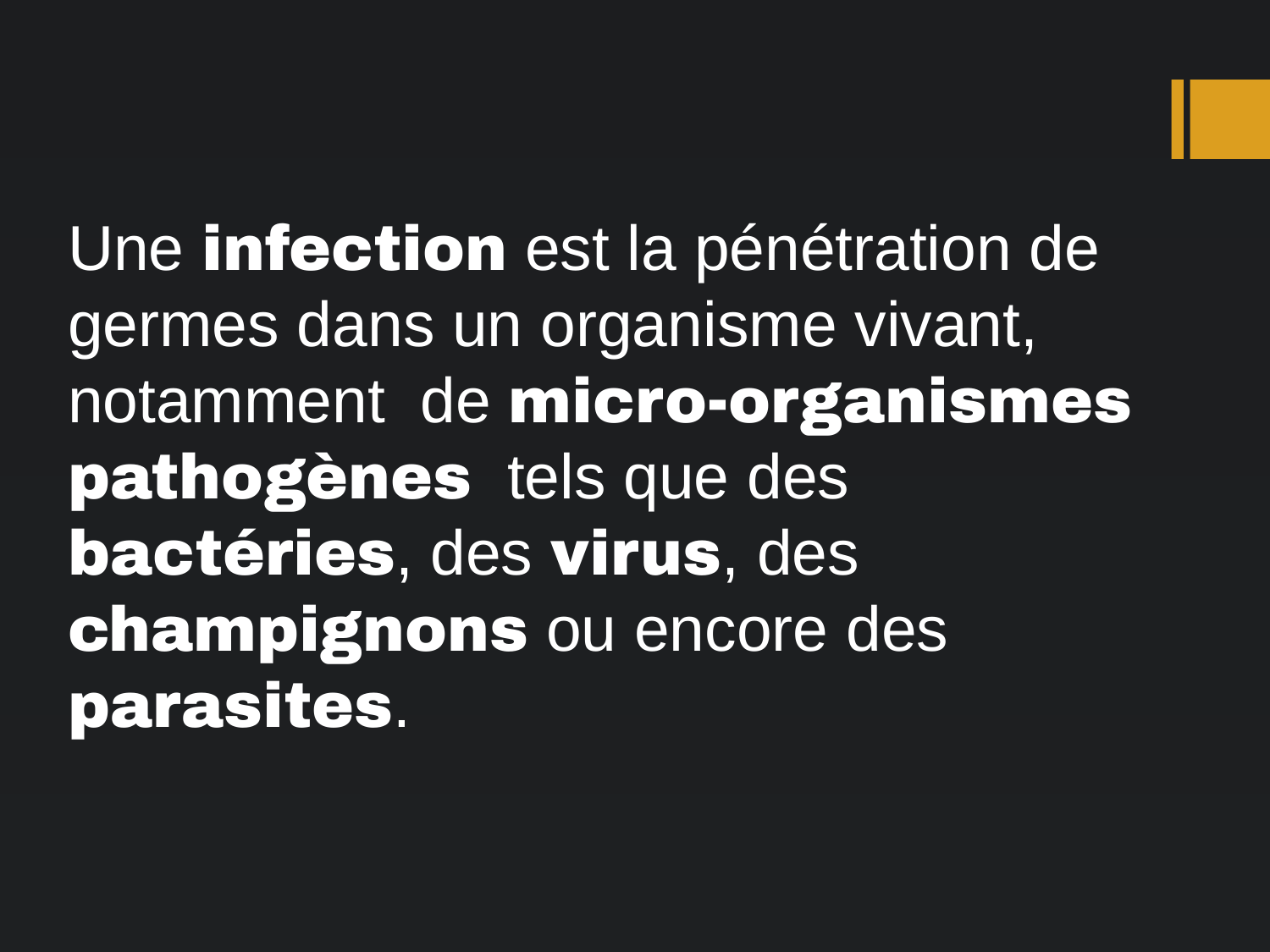

Une infection est la pénétration de germes dans un organisme vivant, notamment  de micro-organismes pathogènes  tels que des bactéries, des virus, des champignons ou encore des parasites.